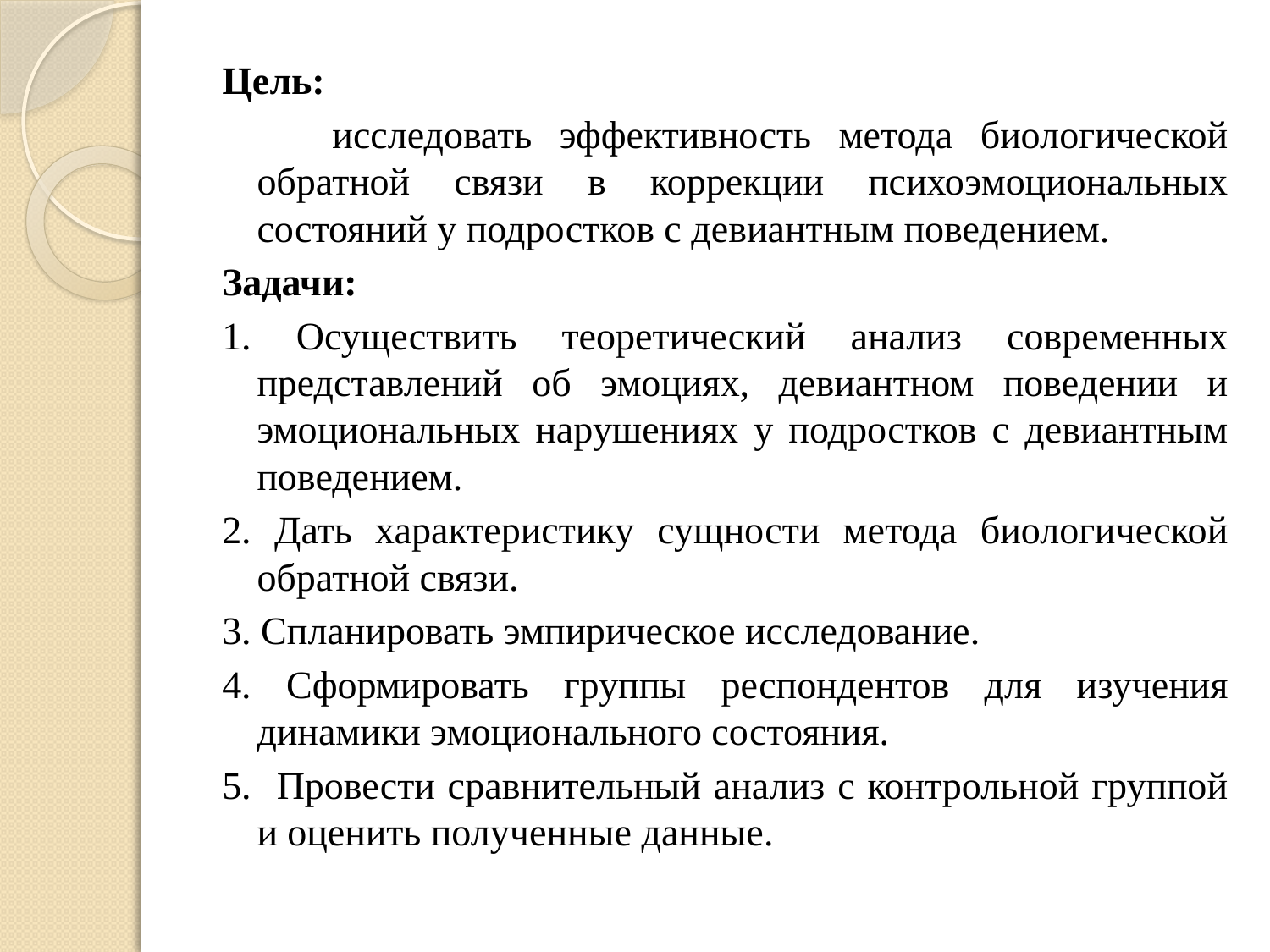

#
Цель:
    исследовать эффективность метода биологической обратной связи в коррекции психоэмоциональных состояний у подростков с девиантным поведением.
Задачи:
1. Осуществить теоретический анализ современных представлений об эмоциях, девиантном поведении и эмоциональных нарушениях у подростков с девиантным поведением.
2. Дать характеристику сущности метода биологической обратной связи.
3. Спланировать эмпирическое исследование.
4. Сформировать группы респондентов для изучения динамики эмоционального состояния.
5.  Провести сравнительный анализ с контрольной группой и оценить полученные данные.